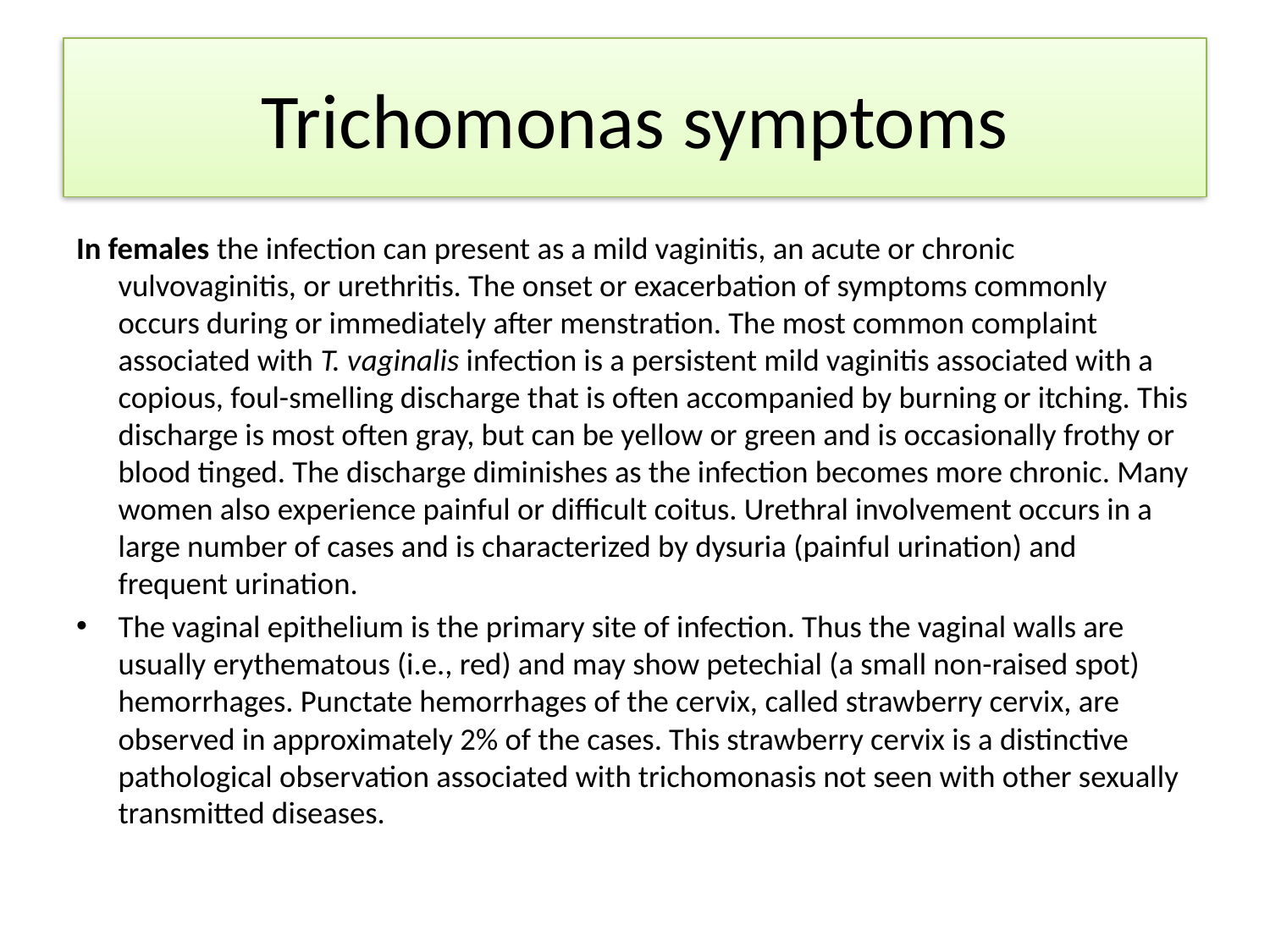

# Trichomonas symptoms
In females the infection can present as a mild vaginitis, an acute or chronic vulvovaginitis, or urethritis. The onset or exacerbation of symptoms commonly occurs during or immediately after menstration. The most common complaint associated with T. vaginalis infection is a persistent mild vaginitis associated with a copious, foul-smelling discharge that is often accompanied by burning or itching. This discharge is most often gray, but can be yellow or green and is occasionally frothy or blood tinged. The discharge diminishes as the infection becomes more chronic. Many women also experience painful or difficult coitus. Urethral involvement occurs in a large number of cases and is characterized by dysuria (painful urination) and frequent urination.
The vaginal epithelium is the primary site of infection. Thus the vaginal walls are usually erythematous (i.e., red) and may show petechial (a small non-raised spot) hemorrhages. Punctate hemorrhages of the cervix, called strawberry cervix, are observed in approximately 2% of the cases. This strawberry cervix is a distinctive pathological observation associated with trichomonasis not seen with other sexually transmitted diseases.